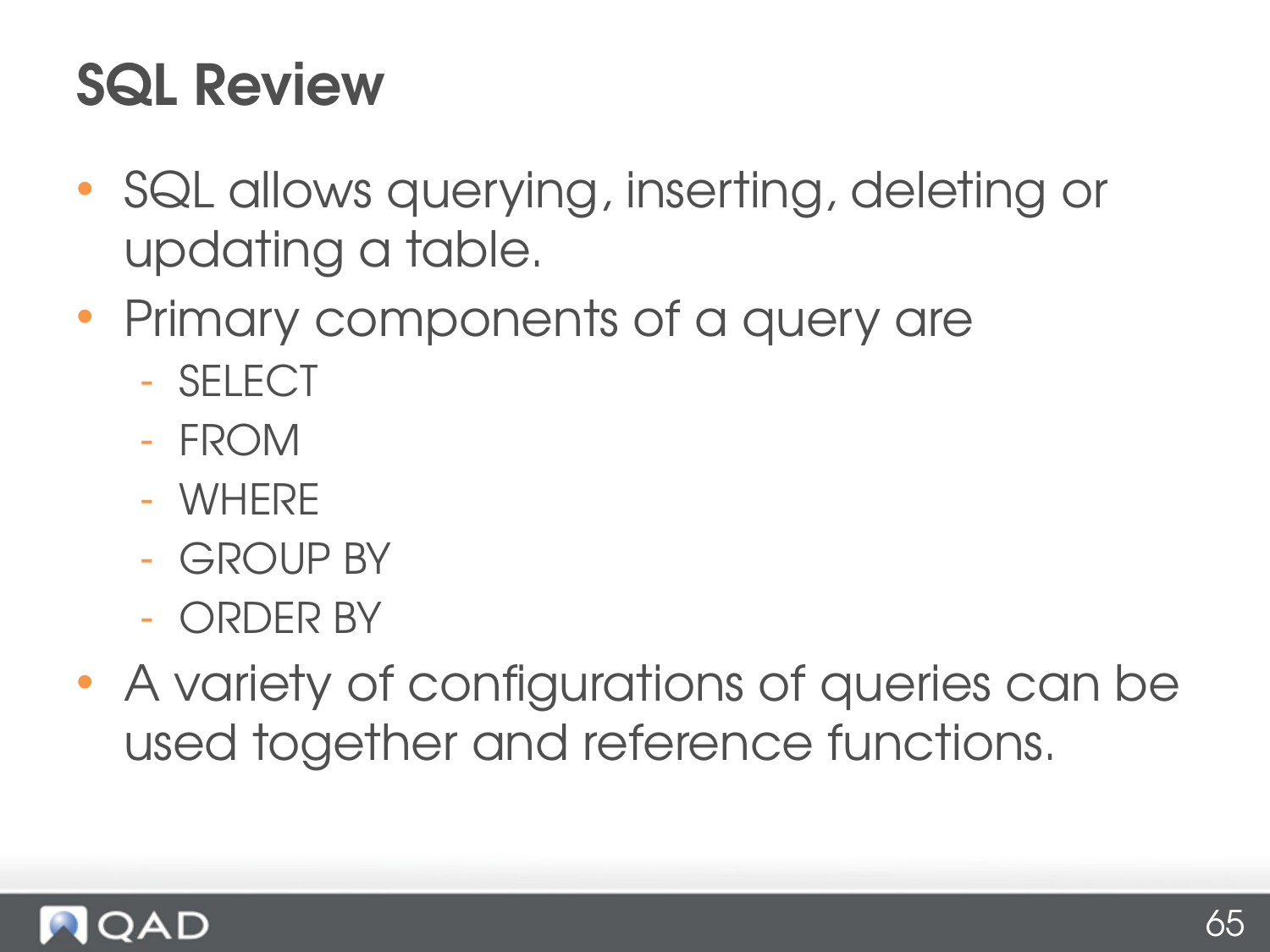

# SQL Review
SQL allows querying, inserting, deleting or updating a table.
Primary components of a query are
SELECT
FROM
WHERE
GROUP BY
ORDER BY
A variety of configurations of queries can be used together and reference functions.
65